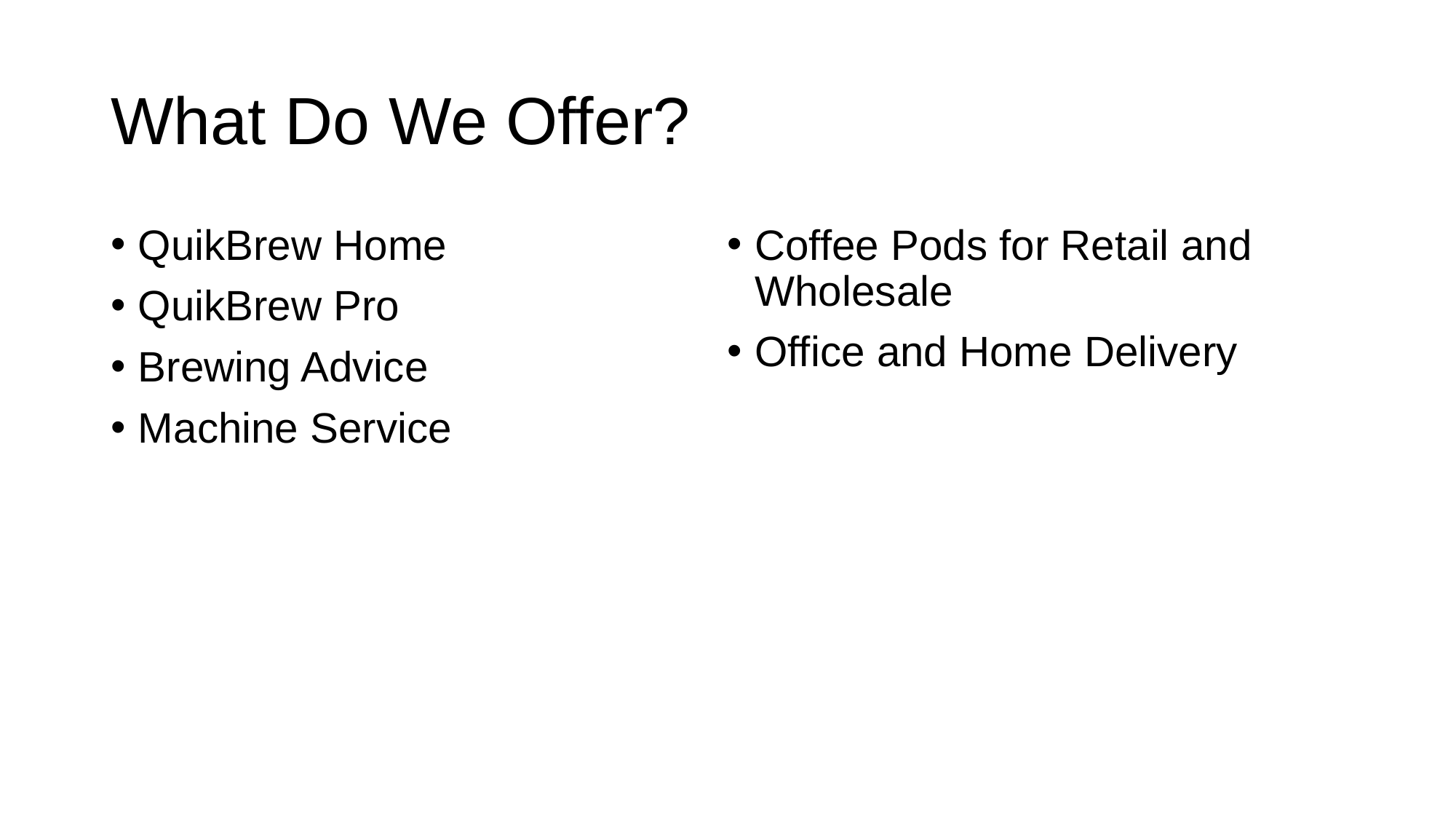

# What Do We Offer?
QuikBrew Home
QuikBrew Pro
Brewing Advice
Machine Service
Coffee Pods for Retail and Wholesale
Office and Home Delivery